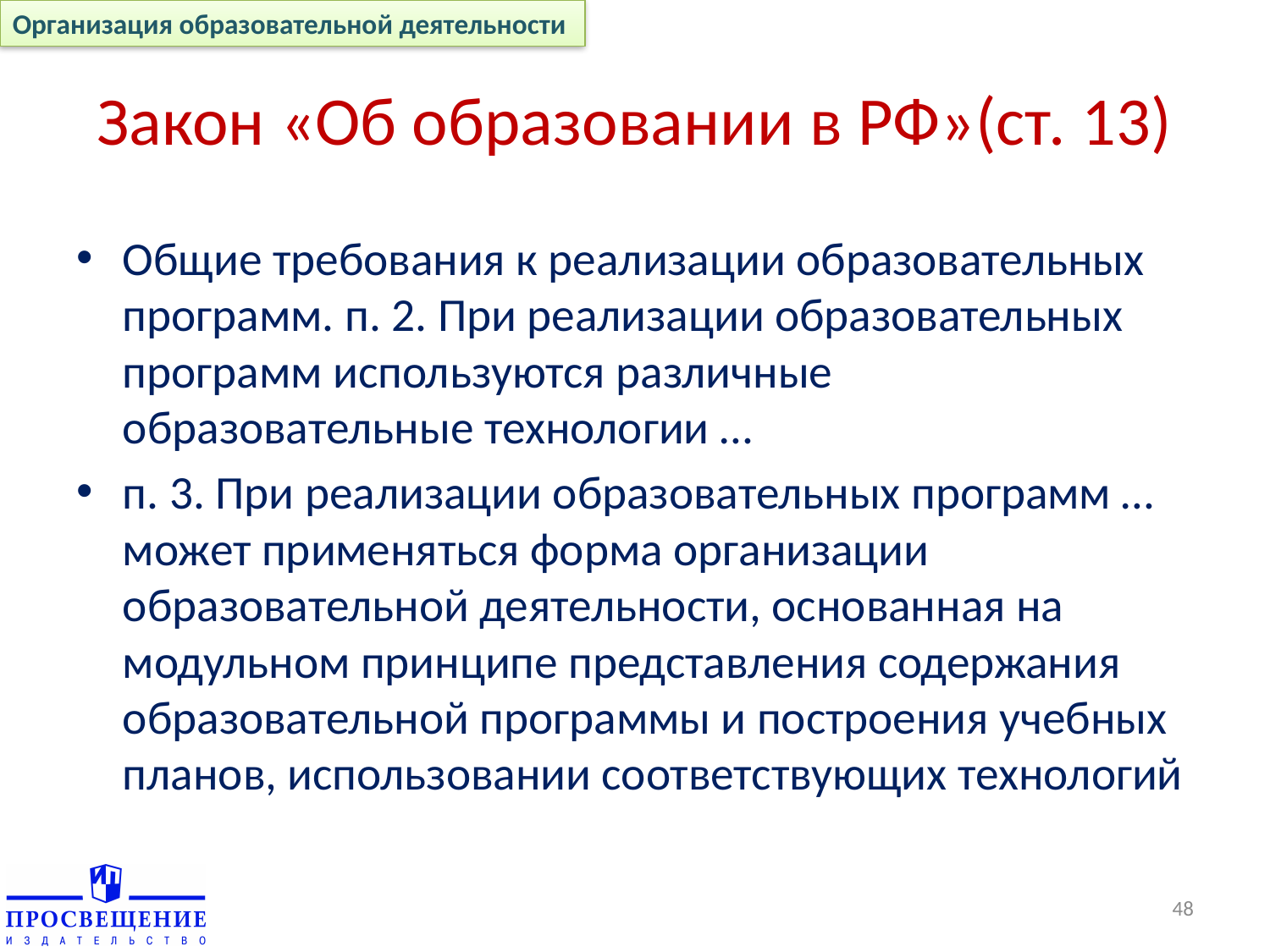

Организация образовательной деятельности
# Закон «Об образовании в РФ»(ст. 13)
Общие требования к реализации образовательных программ. п. 2. При реализации образовательных программ используются различные образовательные технологии …
п. 3. При реализации образовательных программ … может применяться форма организации образовательной деятельности, основанная на модульном принципе представления содержания образовательной программы и построения учебных планов, использовании соответствующих технологий
48